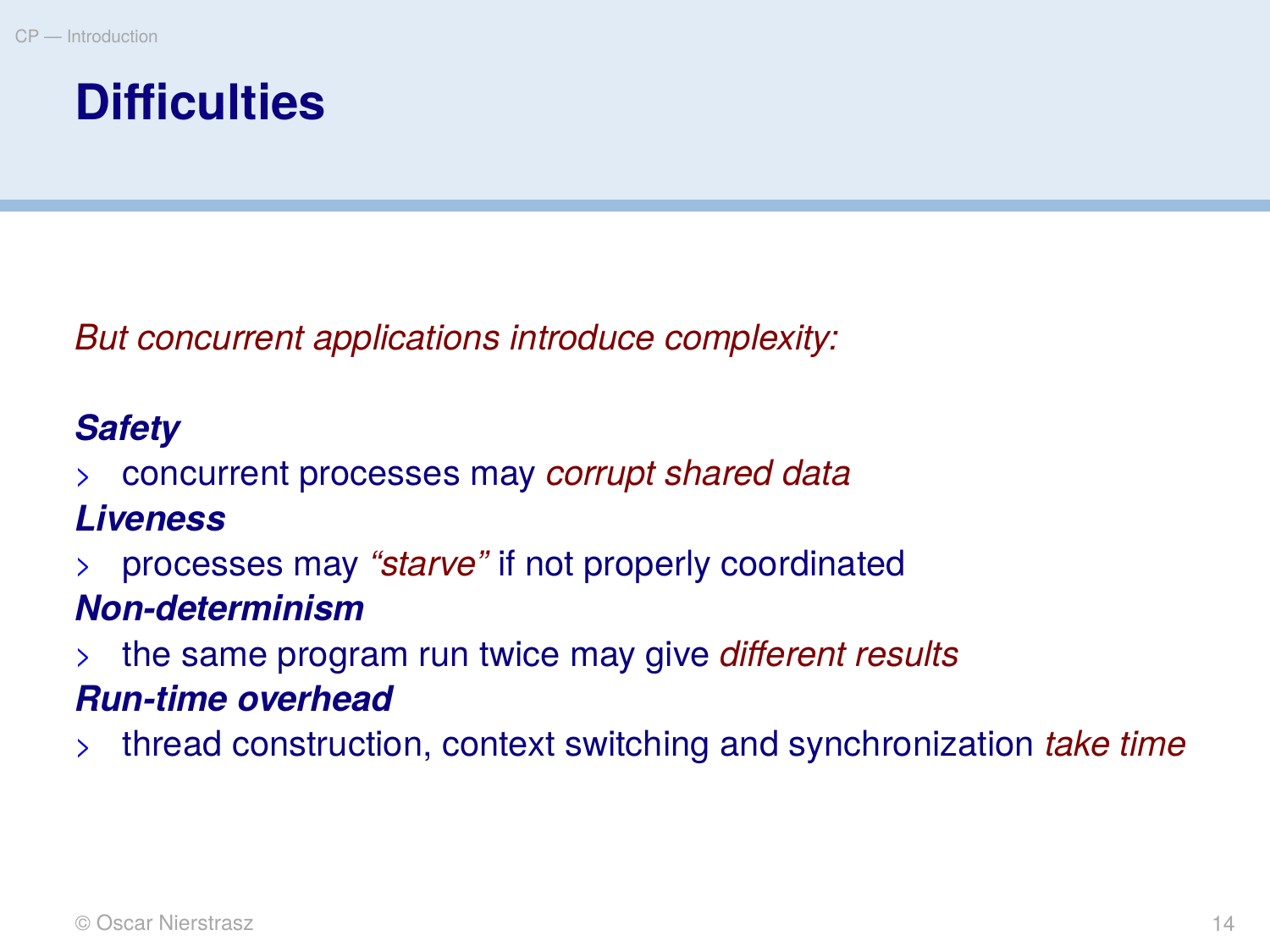

CP — Introduction
# Difficulties
But concurrent applications introduce complexity:

Safety
concurrent processes may corrupt shared data
Liveness
processes may “starve” if not properly coordinated
Non-determinism
the same program run twice may give different results
Run-time overhead
thread construction, context switching and synchronization take time
© Oscar Nierstrasz
14